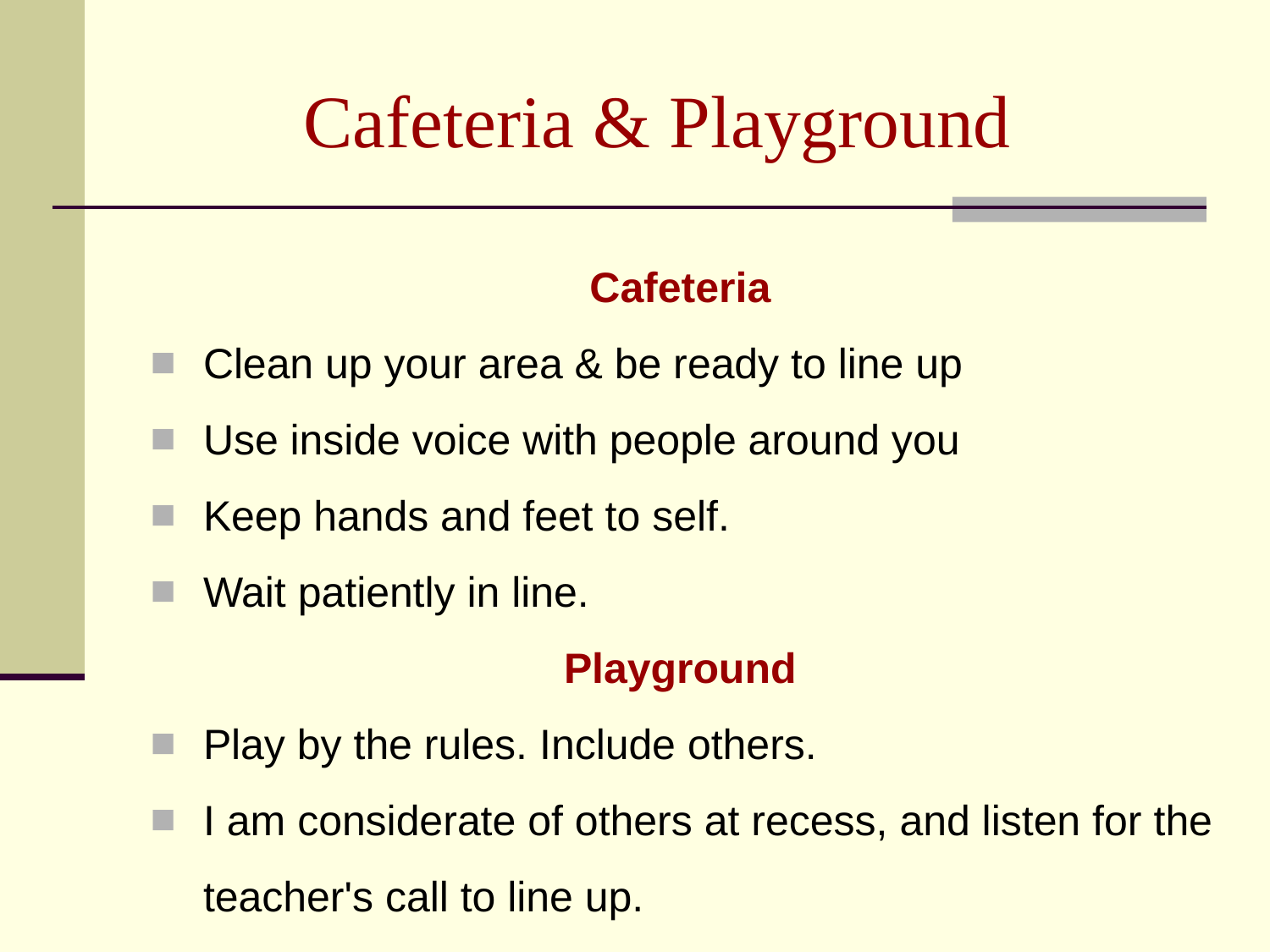

# Cafeteria & Playground
Cafeteria
Clean up your area & be ready to line up
Use inside voice with people around you
Keep hands and feet to self.
Wait patiently in line.
Playground
Play by the rules. Include others.
I am considerate of others at recess, and listen for the teacher's call to line up.